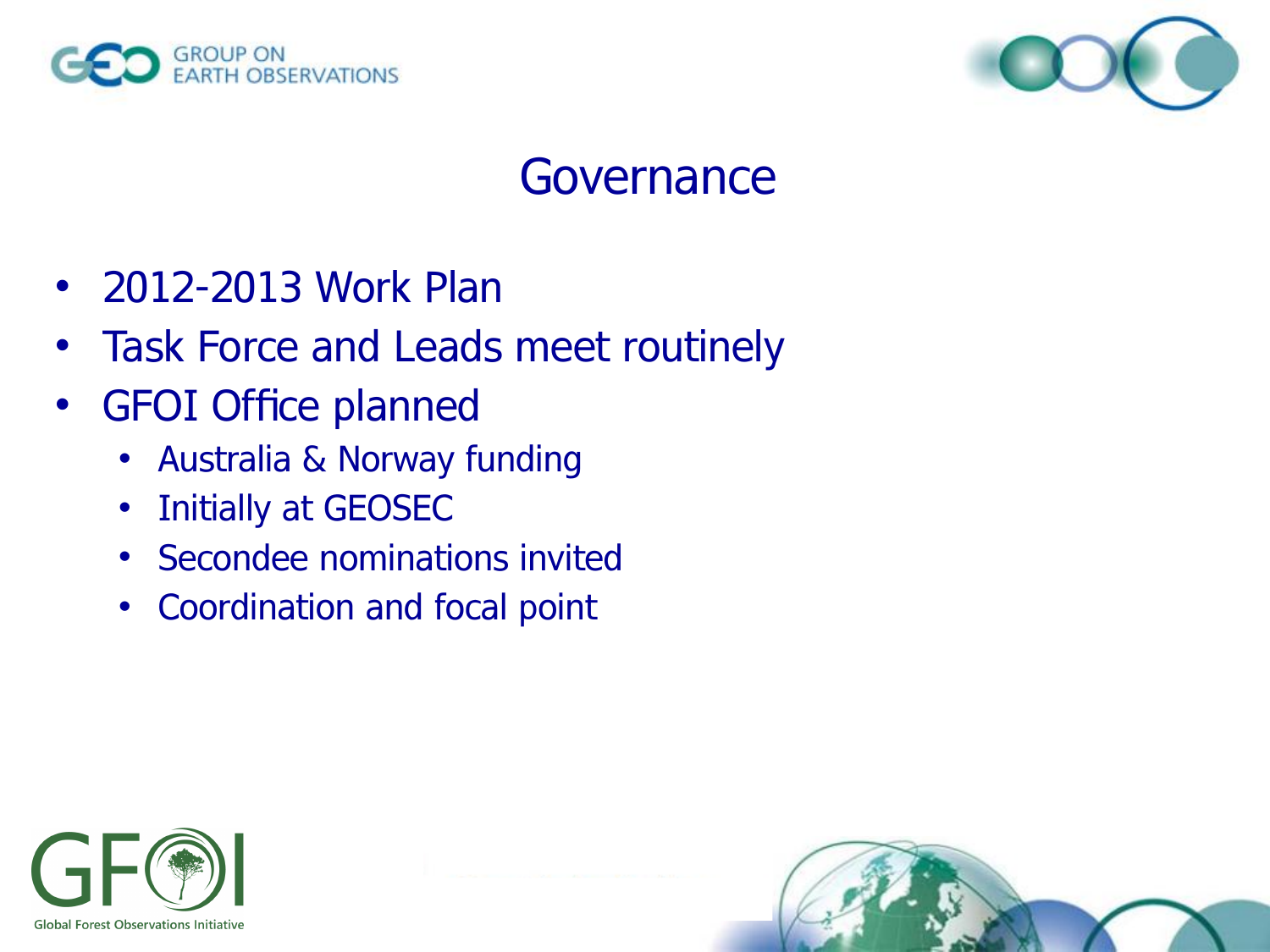

# Governance
2012-2013 Work Plan
Task Force and Leads meet routinely
GFOI Office planned
Australia & Norway funding
Initially at GEOSEC
Secondee nominations invited
Coordination and focal point

© GEO Secretariat